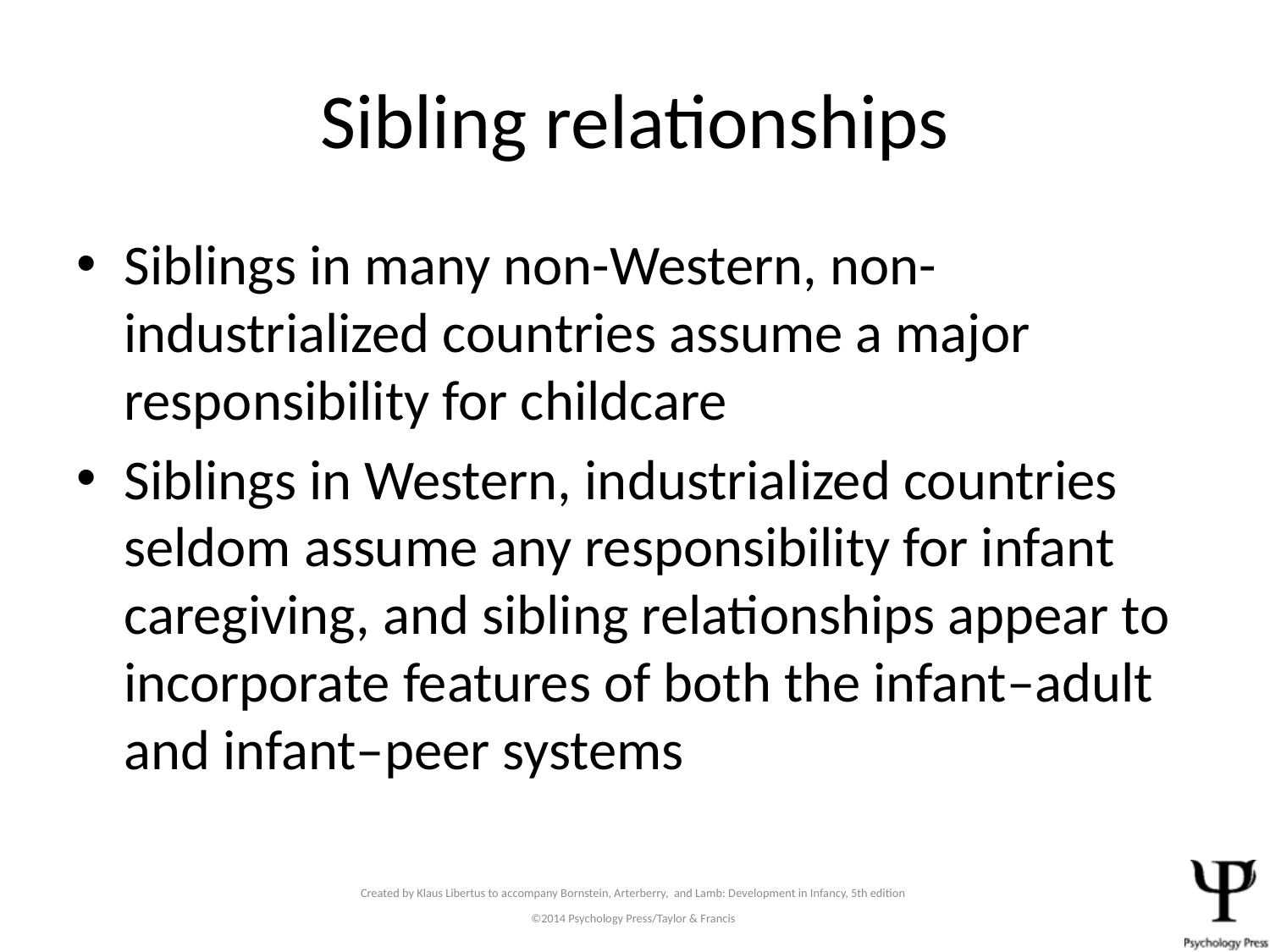

# Sibling relationships
Siblings in many non-Western, non-industrialized countries assume a major responsibility for childcare
Siblings in Western, industrialized countries seldom assume any responsibility for infant caregiving, and sibling relationships appear to incorporate features of both the infant–adult and infant–peer systems

Created by Klaus Libertus to accompany Bornstein, Arterberry,  and Lamb: Development in Infancy, 5th edition
©2014 Psychology Press/Taylor & Francis